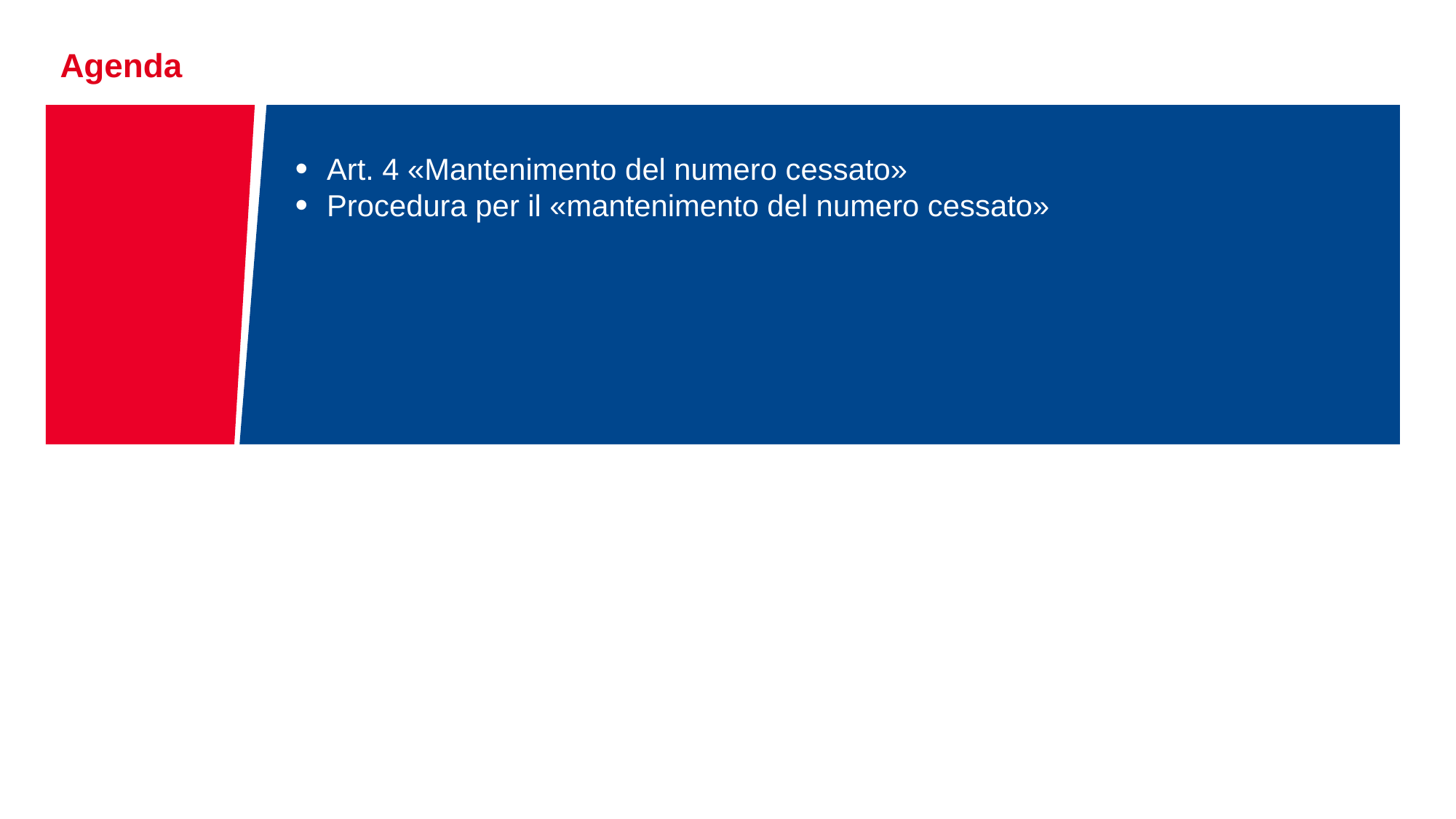

Agenda

Art. 4 «Mantenimento del numero cessato»
Procedura per il «mantenimento del numero cessato»